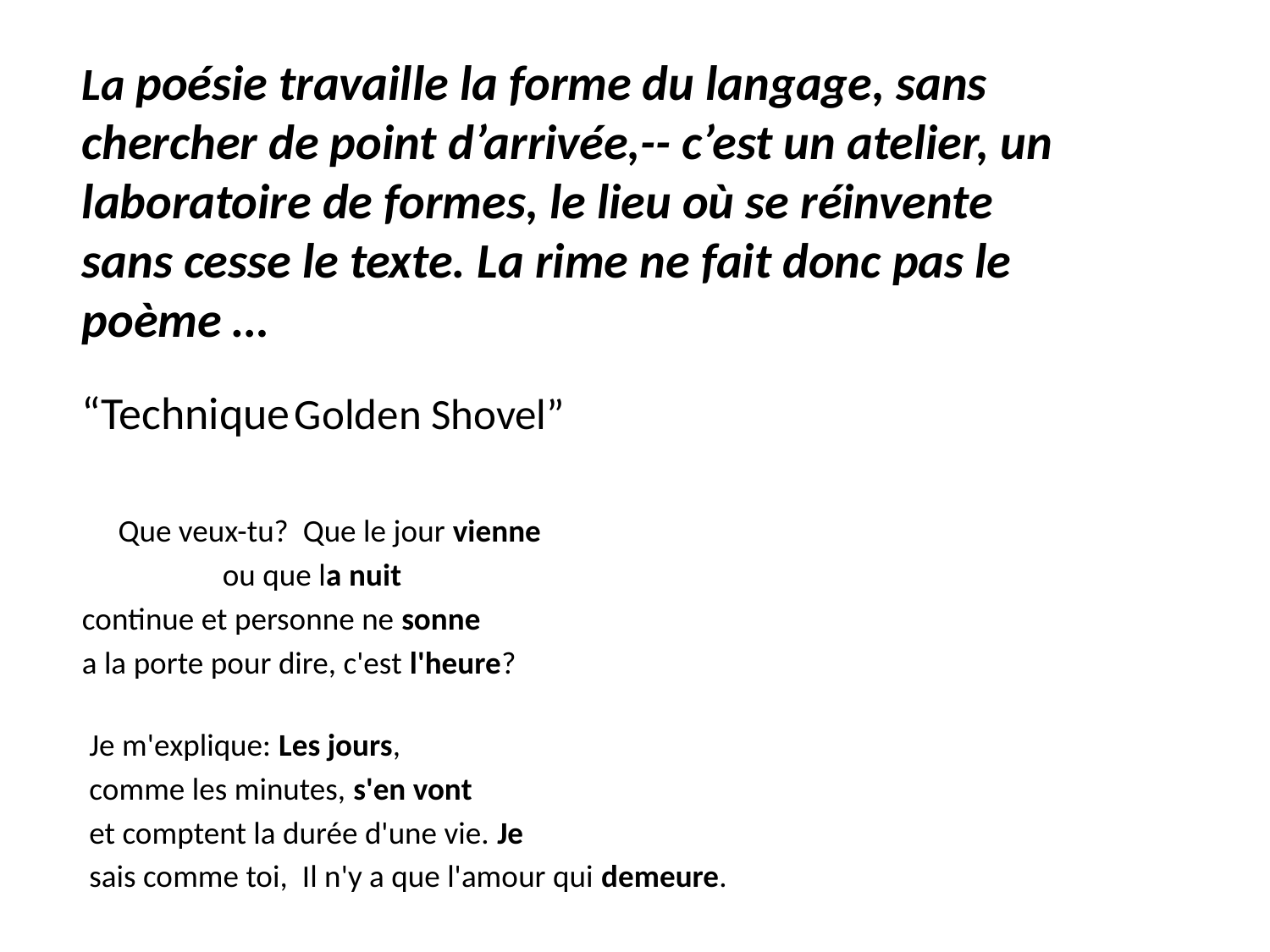

#
La poésie travaille la forme du langage, sans chercher de point d’arrivée,-- c’est un atelier, un laboratoire de formes, le lieu où se réinvente sans cesse le texte. La rime ne fait donc pas le poème …

“Technique Golden Shovel”

     Que veux-tu?  Que le jour vienne
    			 ou que la nuit
continue et personne ne sonne
a la porte pour dire, c'est l'heure?
 Je m'explique: Les jours,
 comme les minutes, s'en vont
 et comptent la durée d'une vie. Je
 sais comme toi,  Il n'y a que l'amour qui demeure.